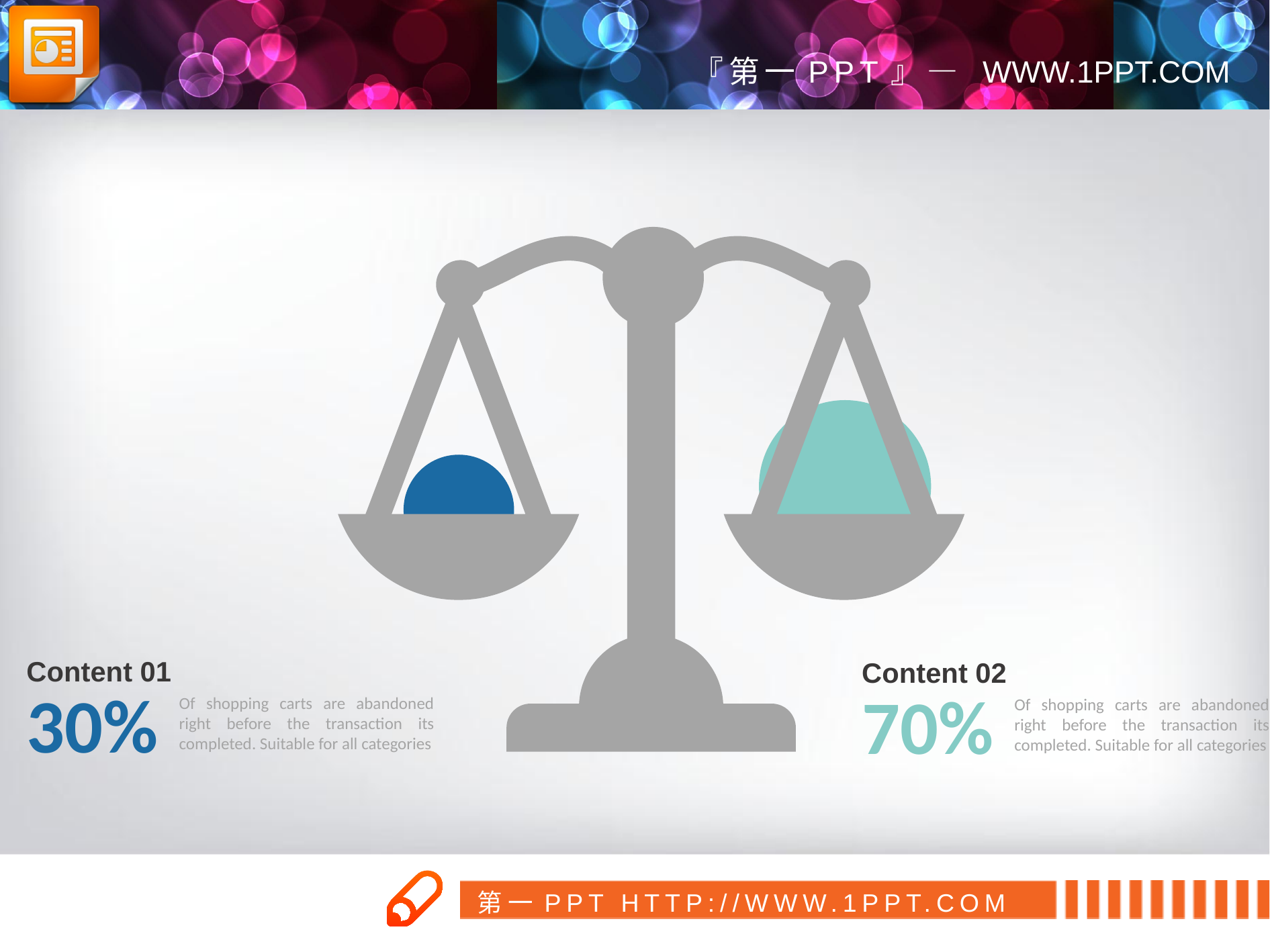

Content 01
Content 02
30%
70%
Of shopping carts are abandoned right before the transaction its completed. Suitable for all categories
Of shopping carts are abandoned right before the transaction its completed. Suitable for all categories